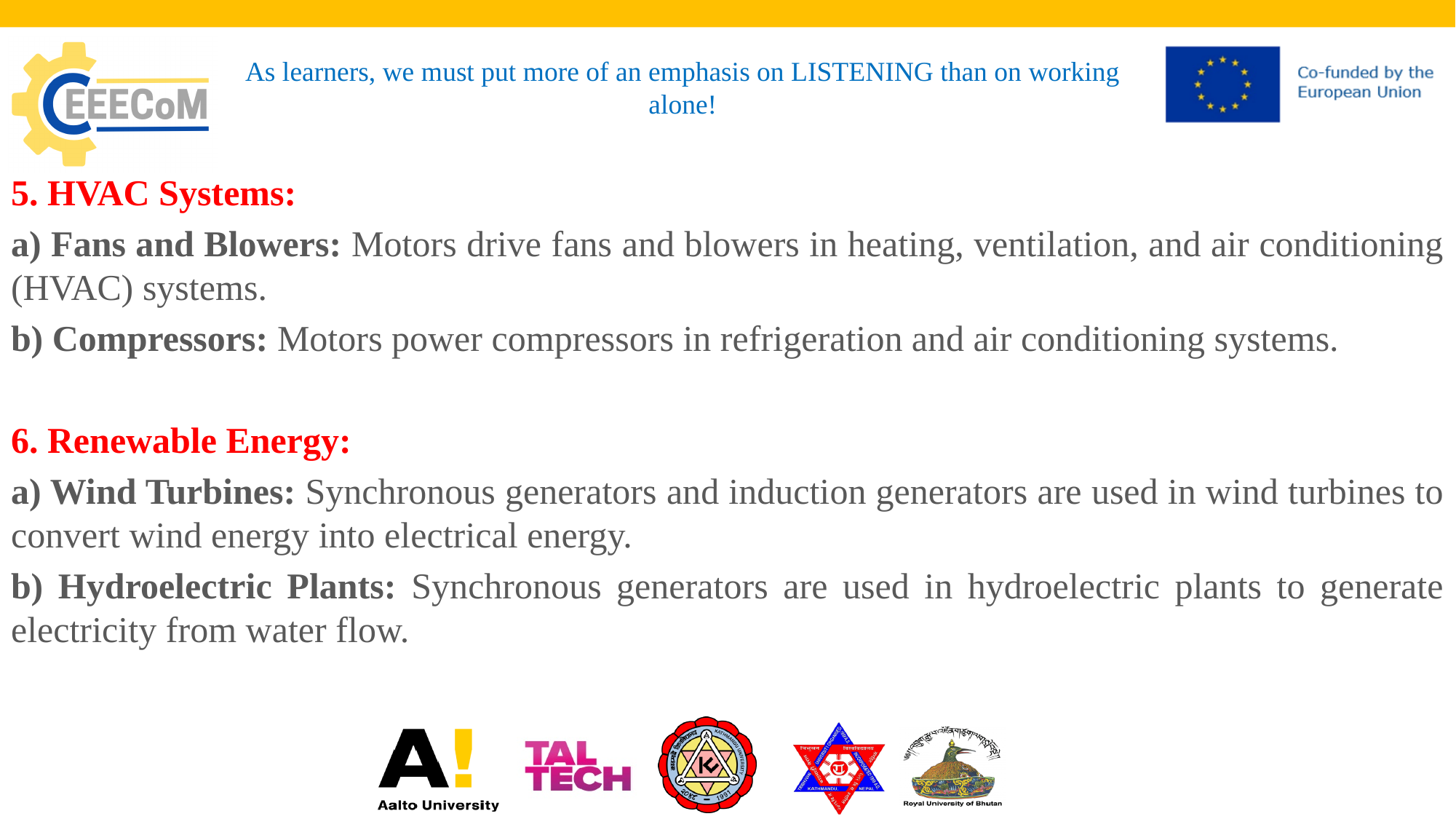

# As learners, we must put more of an emphasis on LISTENING than on working alone!
5. HVAC Systems:
a) Fans and Blowers: Motors drive fans and blowers in heating, ventilation, and air conditioning (HVAC) systems.
b) Compressors: Motors power compressors in refrigeration and air conditioning systems.

6. Renewable Energy:
a) Wind Turbines: Synchronous generators and induction generators are used in wind turbines to convert wind energy into electrical energy.
b) Hydroelectric Plants: Synchronous generators are used in hydroelectric plants to generate electricity from water flow.